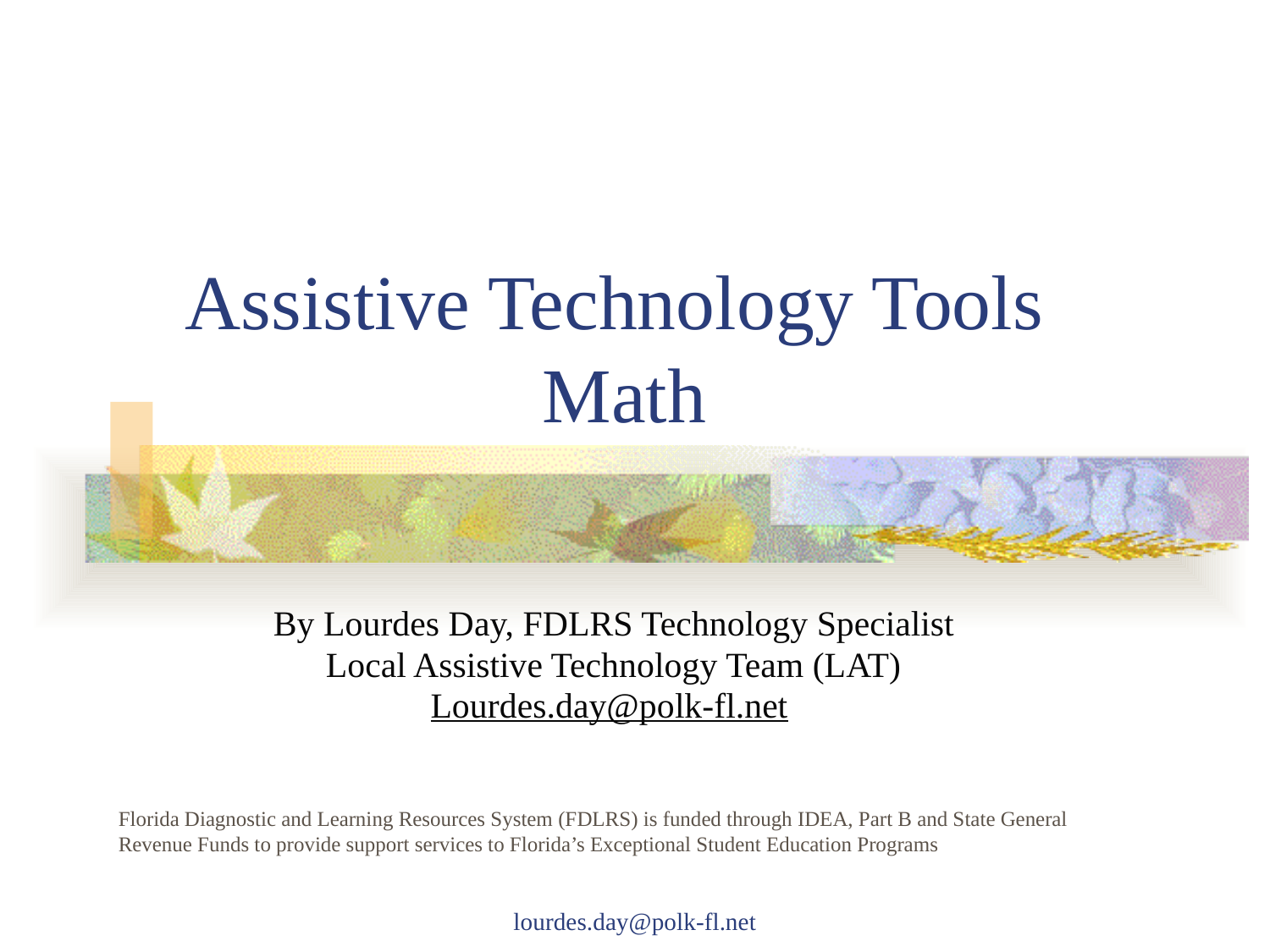

# Assistive Technology Tools Math
By Lourdes Day, FDLRS Technology Specialist
Local Assistive Technology Team (LAT)
Lourdes.day@polk-fl.net
Florida Diagnostic and Learning Resources System (FDLRS) is funded through IDEA, Part B and State General Revenue Funds to provide support services to Florida’s Exceptional Student Education Programs
lourdes.day@polk-fl.net